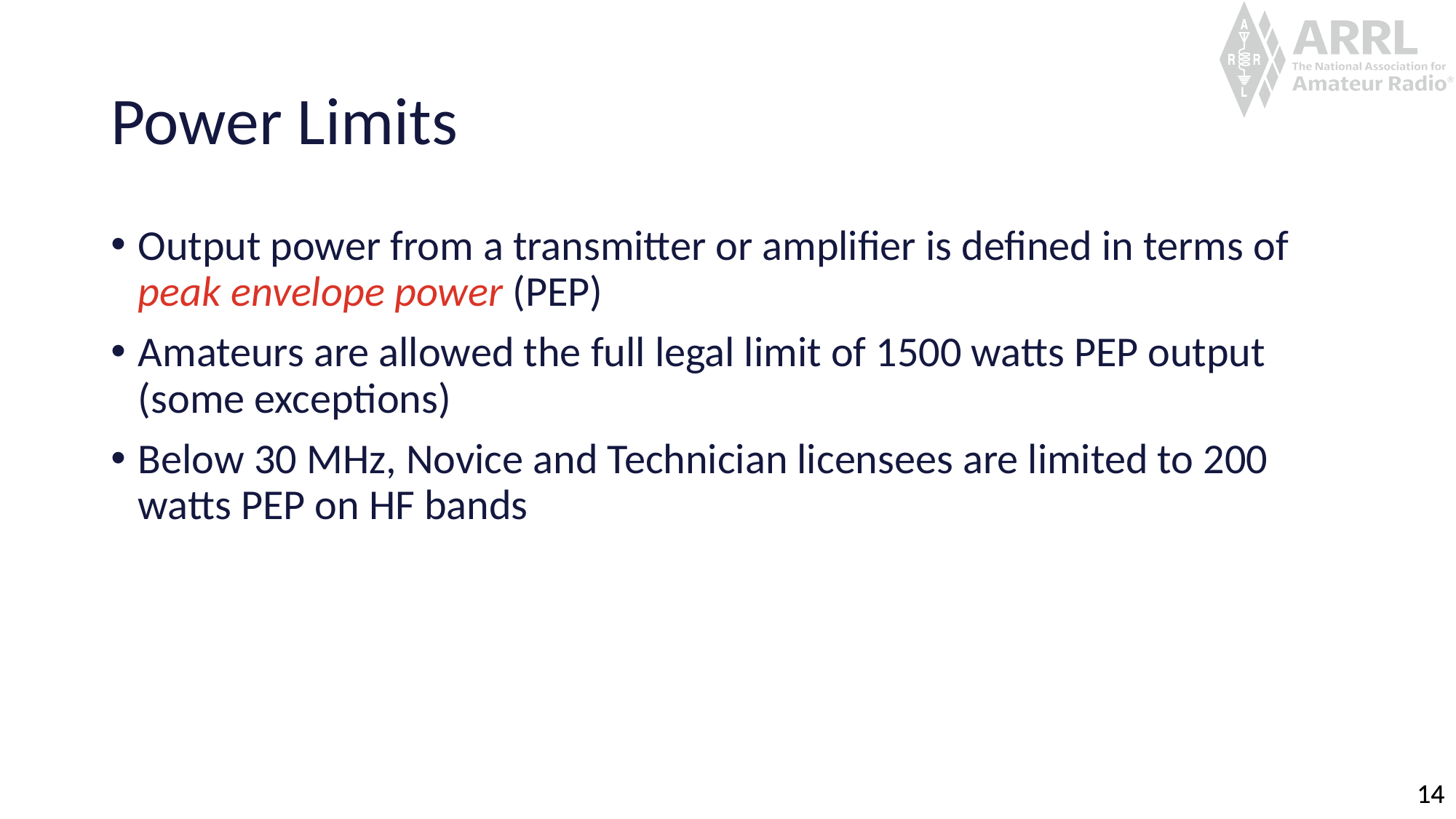

# Power Limits
Output power from a transmitter or amplifier is defined in terms of peak envelope power (PEP)
Amateurs are allowed the full legal limit of 1500 watts PEP output (some exceptions)
Below 30 MHz, Novice and Technician licensees are limited to 200 watts PEP on HF bands